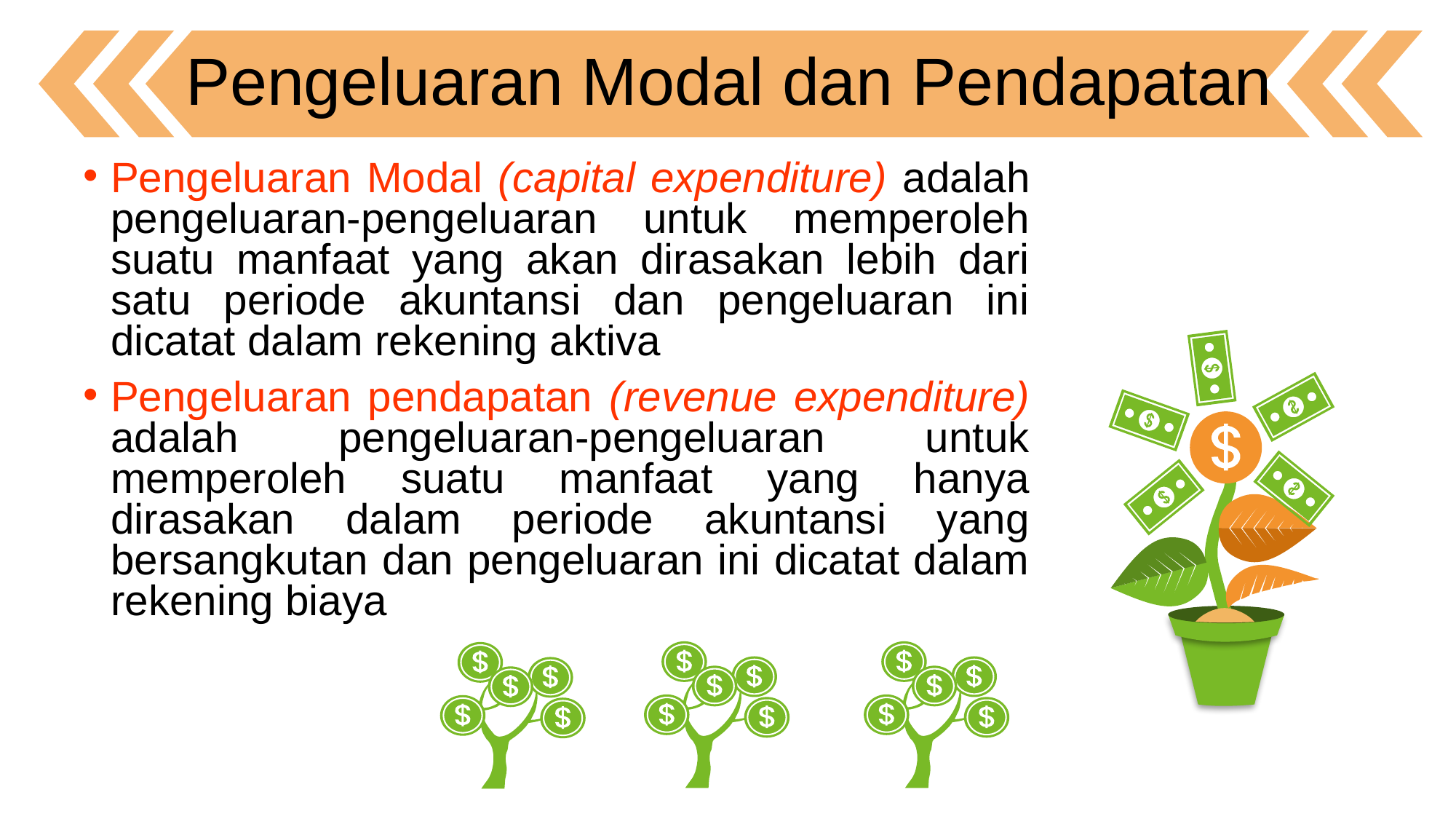

Pengeluaran Modal dan Pendapatan
Pengeluaran Modal (capital expenditure) adalah pengeluaran-pengeluaran untuk memperoleh suatu manfaat yang akan dirasakan lebih dari satu periode akuntansi dan pengeluaran ini dicatat dalam rekening aktiva
Pengeluaran pendapatan (revenue expenditure) adalah pengeluaran-pengeluaran untuk memperoleh suatu manfaat yang hanya dirasakan dalam periode akuntansi yang bersangkutan dan pengeluaran ini dicatat dalam rekening biaya